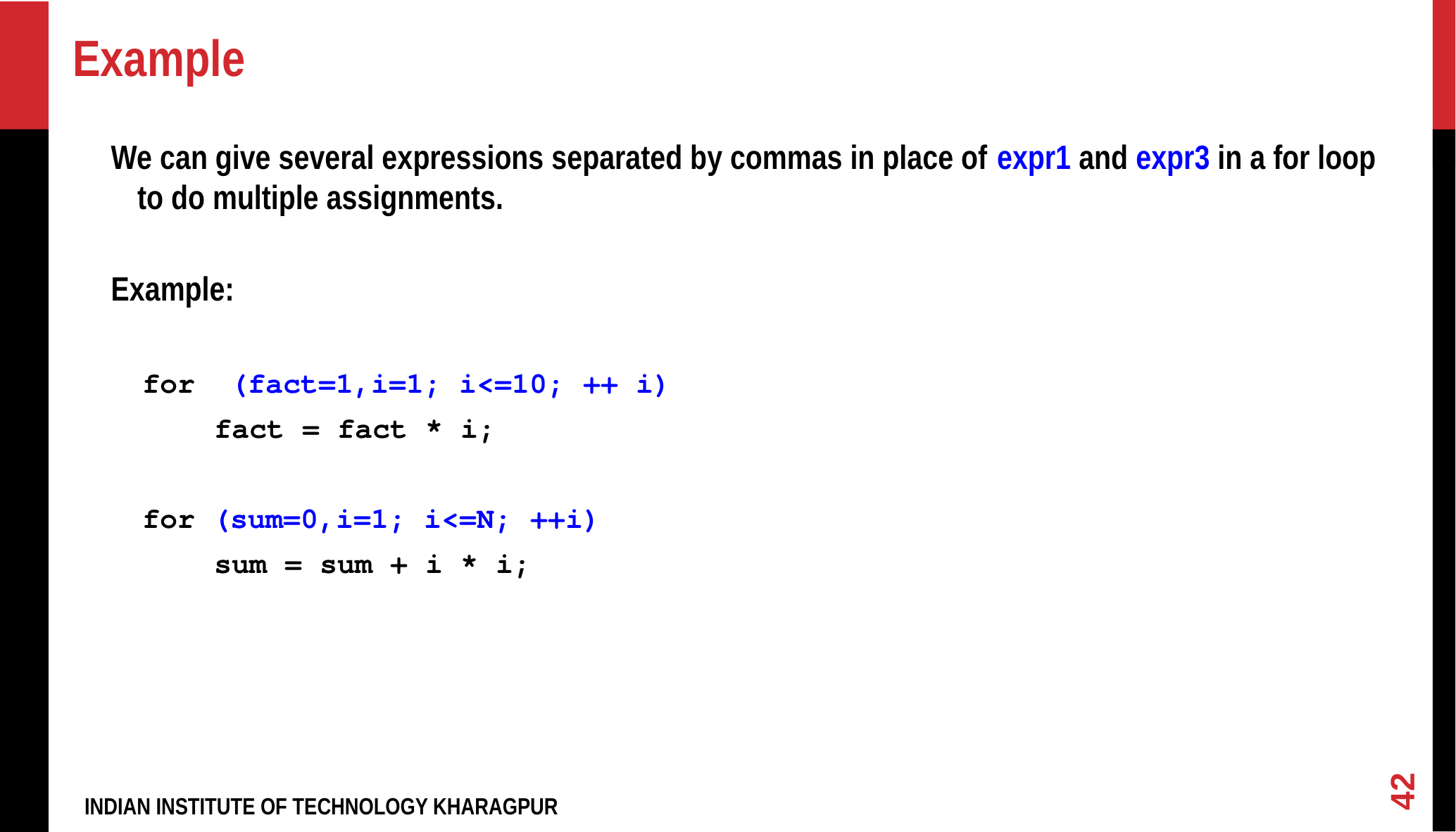

# Example
We can give several expressions separated by commas in place of expr1 and expr3 in a for loop to do multiple assignments.

Example:

for  (fact=1,i=1; i<=10; ++ i)
	  fact = fact * i;

for (sum=0,i=1; i<=N; ++i)
	  sum = sum + i * i;

42
INDIAN INSTITUTE OF TECHNOLOGY KHARAGPUR